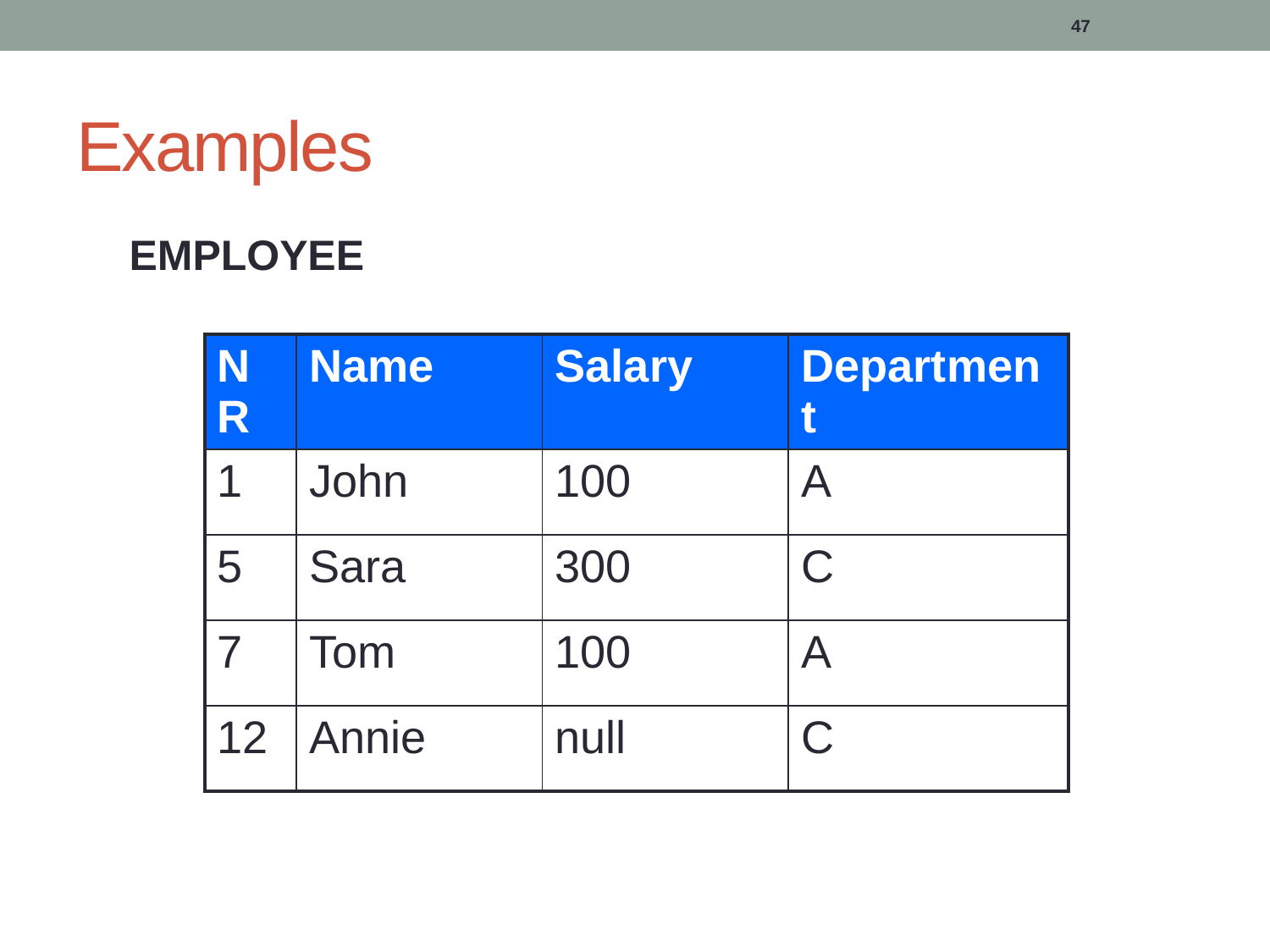

47
# Examples
EMPLOYEE
| NR | Name | Salary | Department |
| --- | --- | --- | --- |
| 1 | John | 100 | A |
| 5 | Sara | 300 | C |
| 7 | Tom | 100 | A |
| 12 | Annie | null | C |